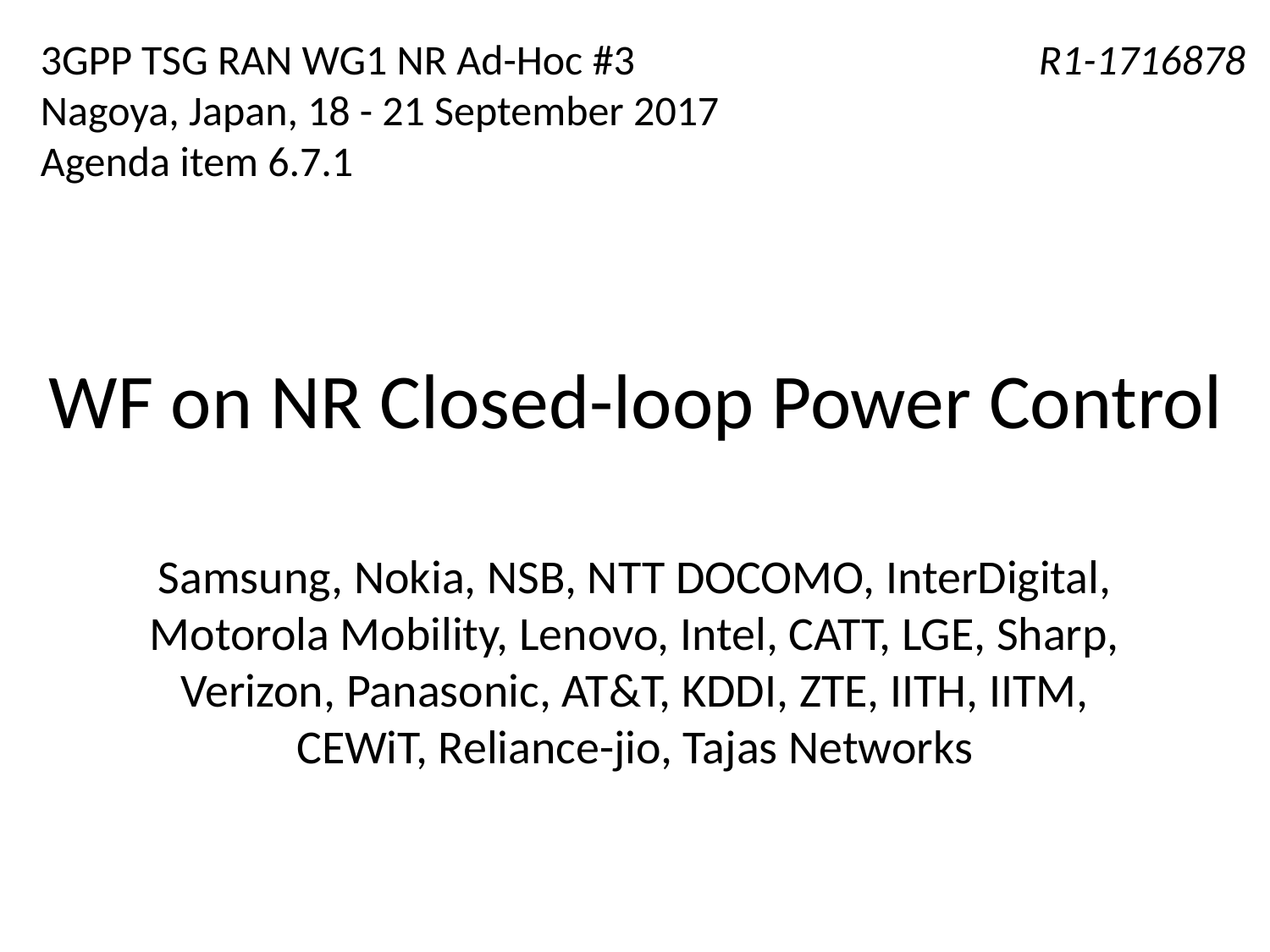

3GPP TSG RAN WG1 NR Ad-Hoc #3
Nagoya, Japan, 18 - 21 September 2017
Agenda item 6.7.1
R1-1716878
# WF on NR Closed-loop Power Control
Samsung, Nokia, NSB, NTT DOCOMO, InterDigital, Motorola Mobility, Lenovo, Intel, CATT, LGE, Sharp, Verizon, Panasonic, AT&T, KDDI, ZTE, IITH, IITM, CEWiT, Reliance-jio, Tajas Networks